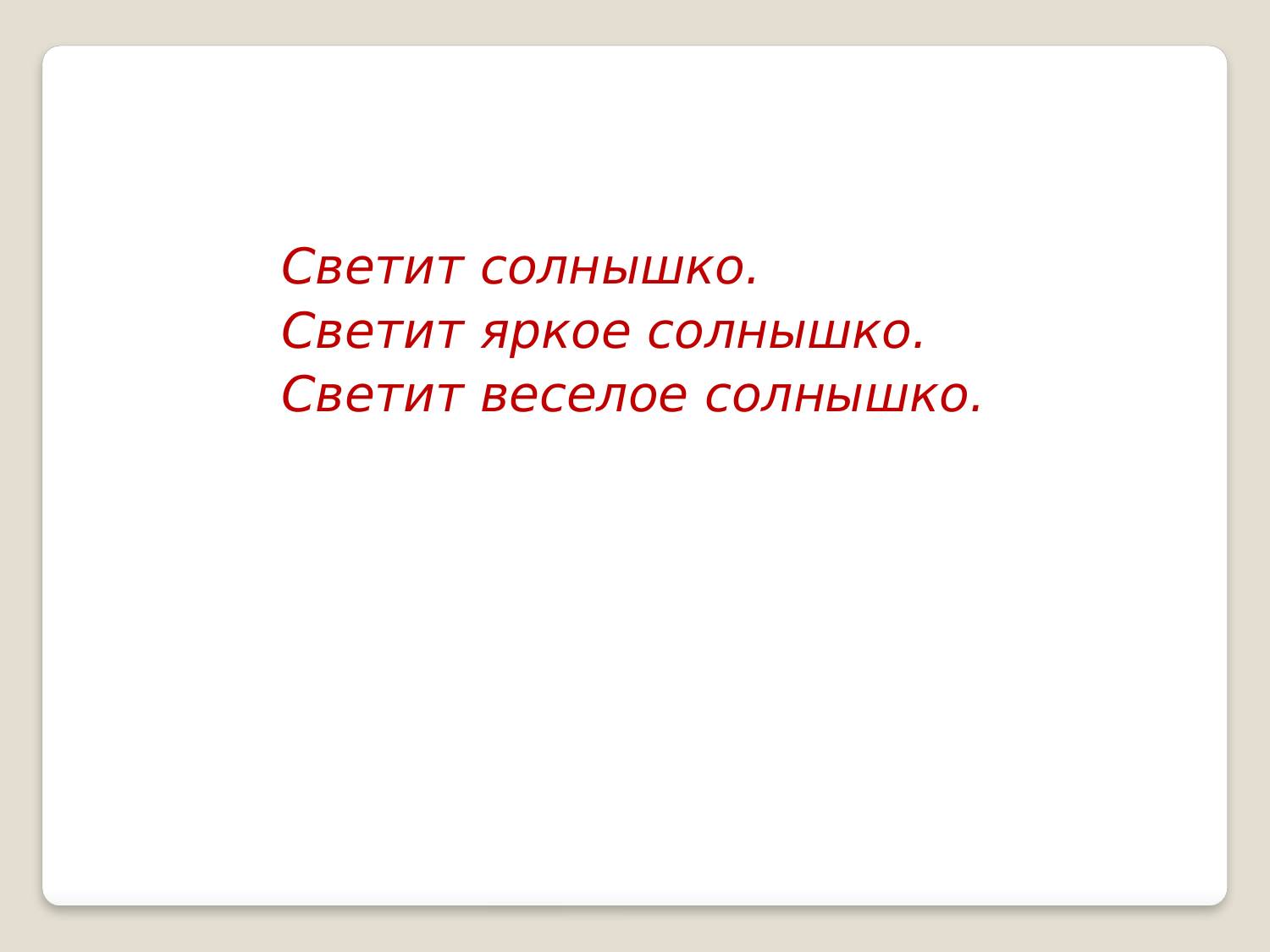

Светит солнышко.
Светит яркое солнышко.
Светит веселое солнышко.